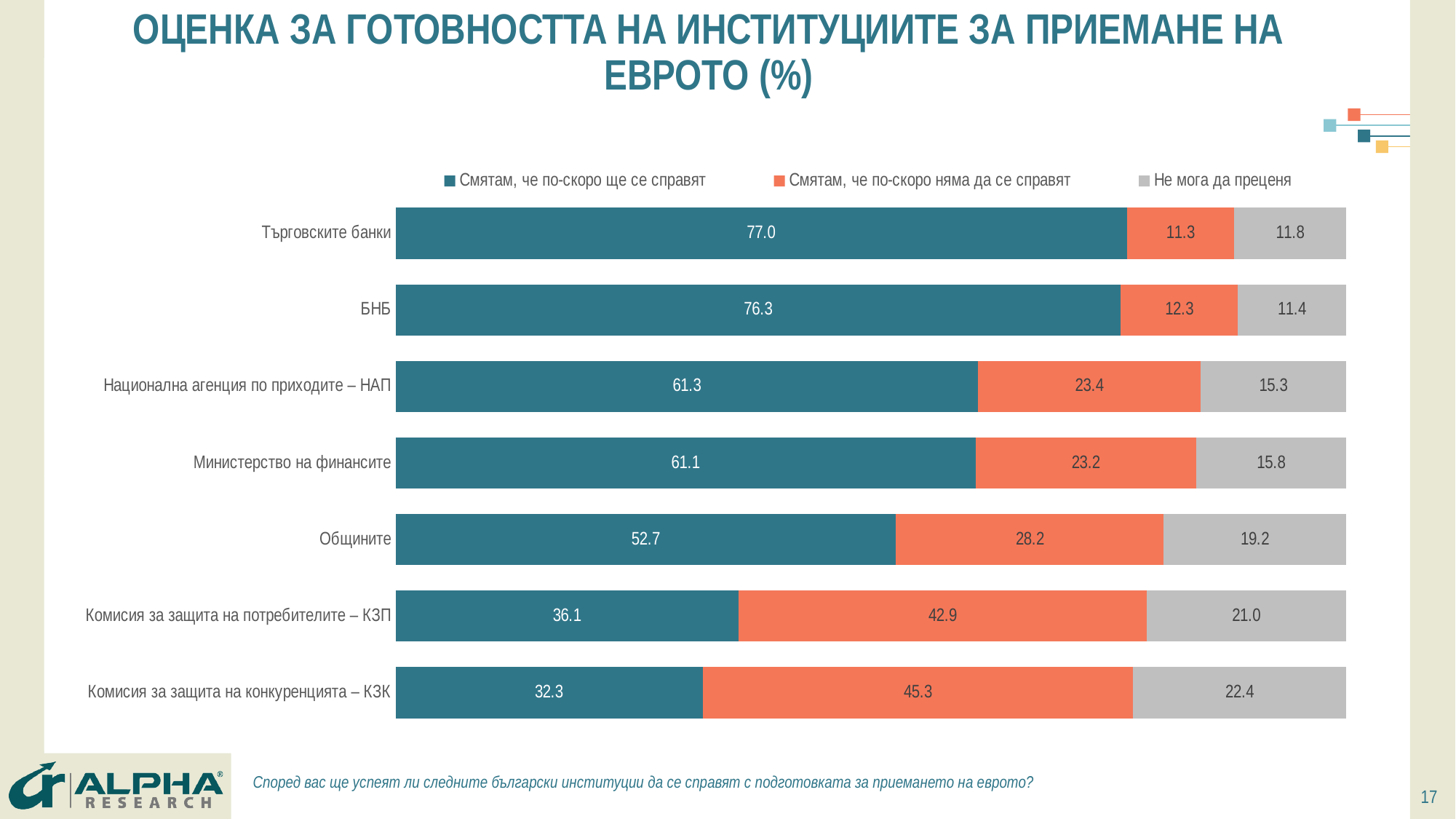

# ОЦЕНКА ЗА ГОТОВНОСТТА НА ИНСТИТУЦИИТЕ ЗА ПРИЕМАНЕ НА ЕВРОТО (%)

### Chart

| Category | Смятам, че по-скоро ще се справят | Смятам, че по-скоро няма да се справят | Не мога да преценя |
|---|---|---|---|
| Търговските банки | 77.0 | 11.3 | 11.8 |
| БНБ | 76.3 | 12.3 | 11.4 |
| Национална агенция по приходите – НАП | 61.3 | 23.4 | 15.3 |
| Министерство на финансите | 61.1 | 23.2 | 15.8 |
| Общините | 52.7 | 28.2 | 19.2 |
| Комисия за защита на потребителите – КЗП | 36.1 | 42.9 | 21.0 |
| Комисия за защита на конкуренцията – КЗК | 32.3 | 45.3 | 22.4 |
Според вас ще успеят ли следните български институции да се справят с подготовката за приемането на еврото?
17